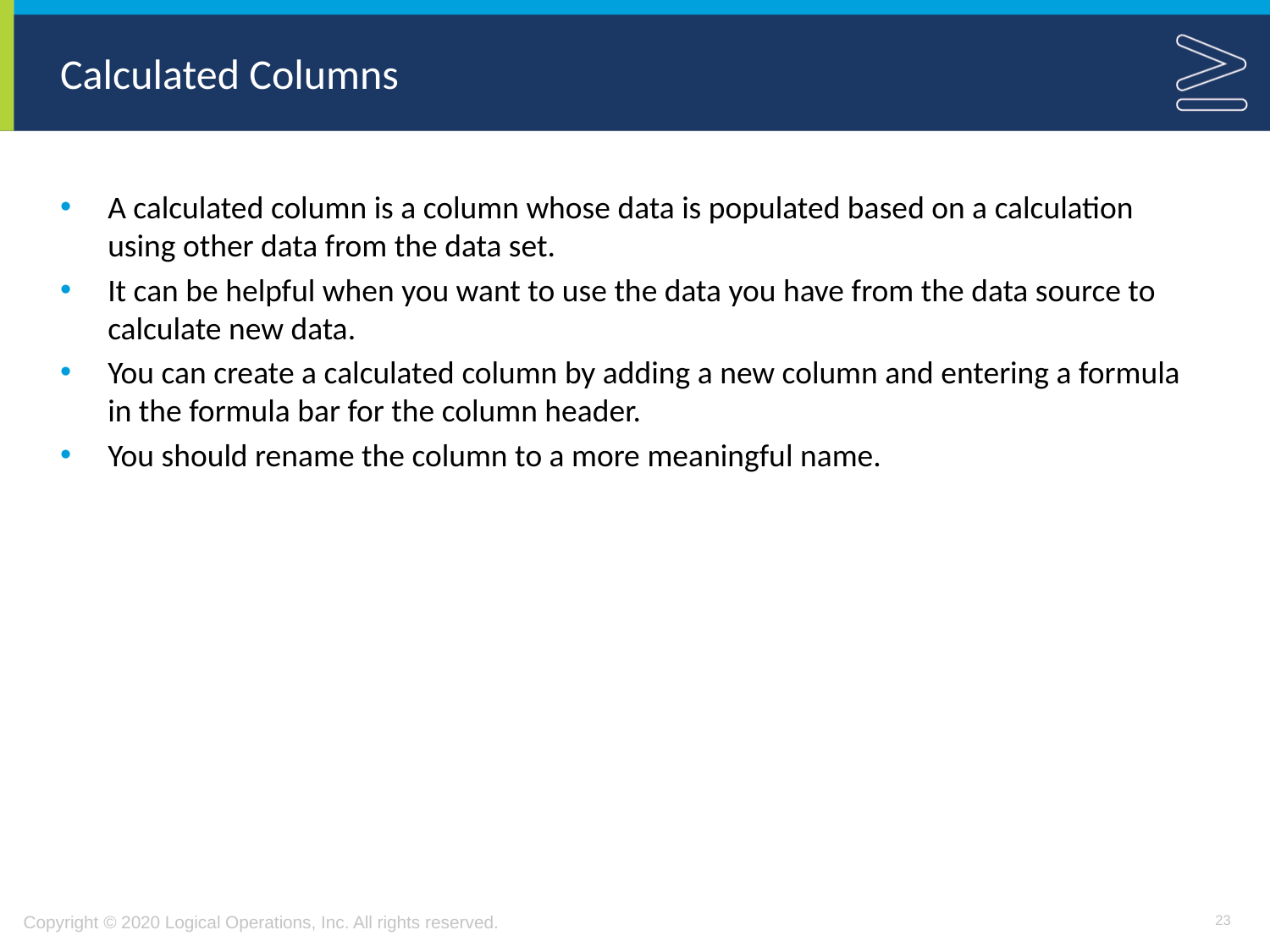

# Calculated Columns
A calculated column is a column whose data is populated based on a calculation using other data from the data set.
It can be helpful when you want to use the data you have from the data source to calculate new data.
You can create a calculated column by adding a new column and entering a formula in the formula bar for the column header.
You should rename the column to a more meaningful name.
23